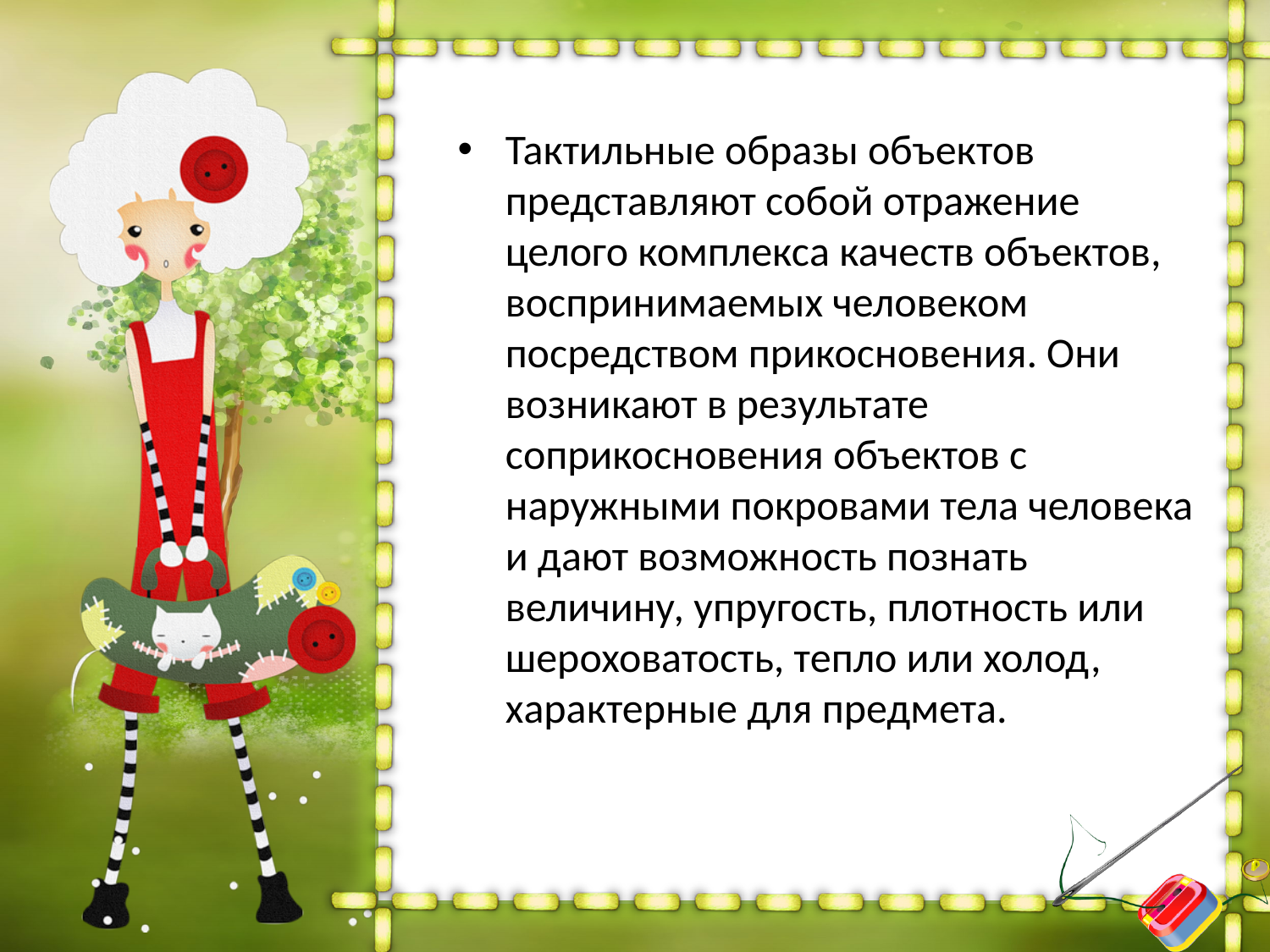

Тактильные образы объектов представляют собой отражение целого комплекса качеств объектов, воспринимаемых человеком посредством прикосновения. Они возникают в результате соприкосновения объектов с наружными покровами тела человека и дают возможность познать величину, упругость, плотность или шероховатость, тепло или холод, характерные для предмета.